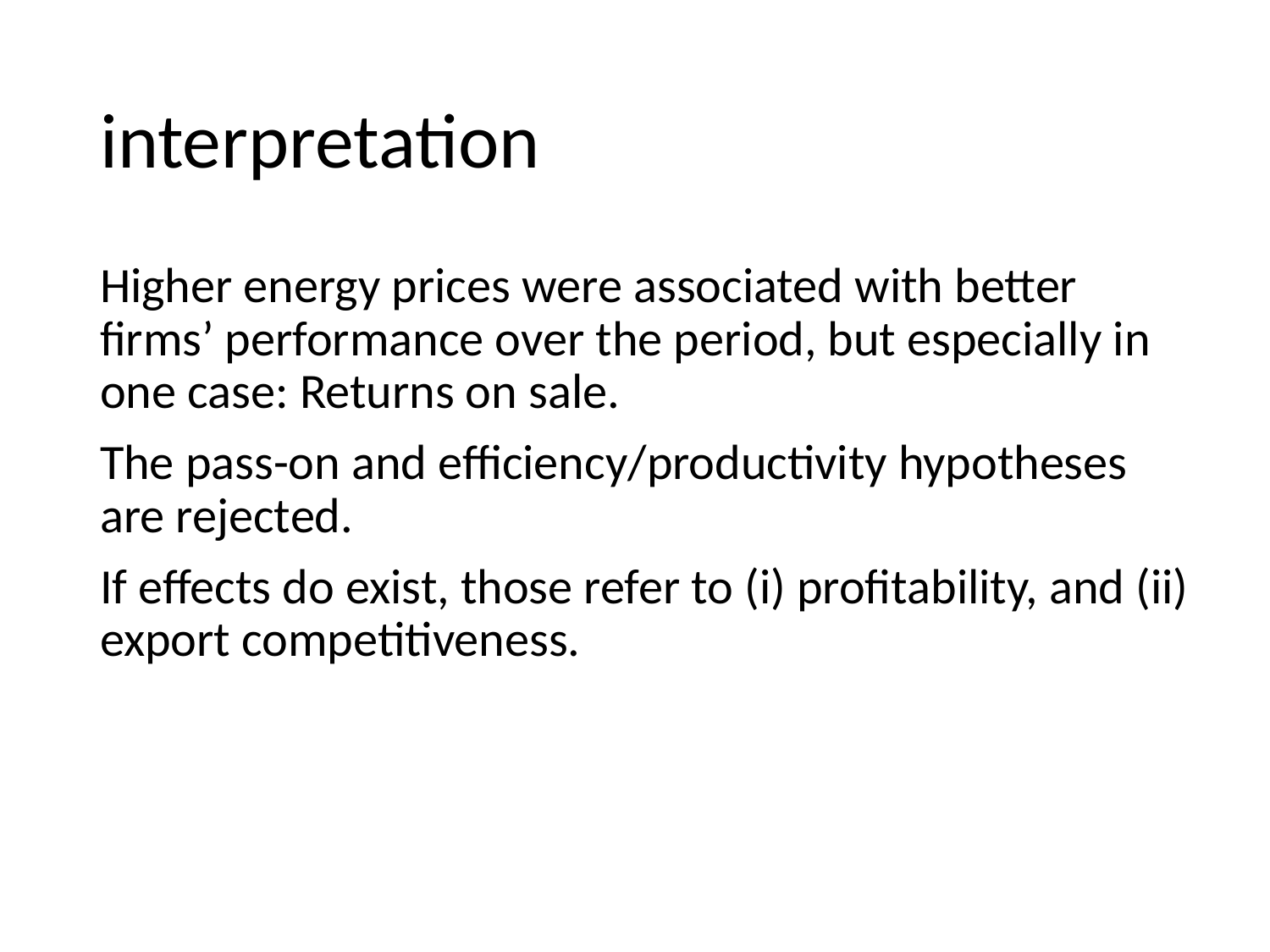

# interpretation
Higher energy prices were associated with better firms’ performance over the period, but especially in one case: Returns on sale.
The pass-on and efficiency/productivity hypotheses are rejected.
If effects do exist, those refer to (i) profitability, and (ii) export competitiveness.